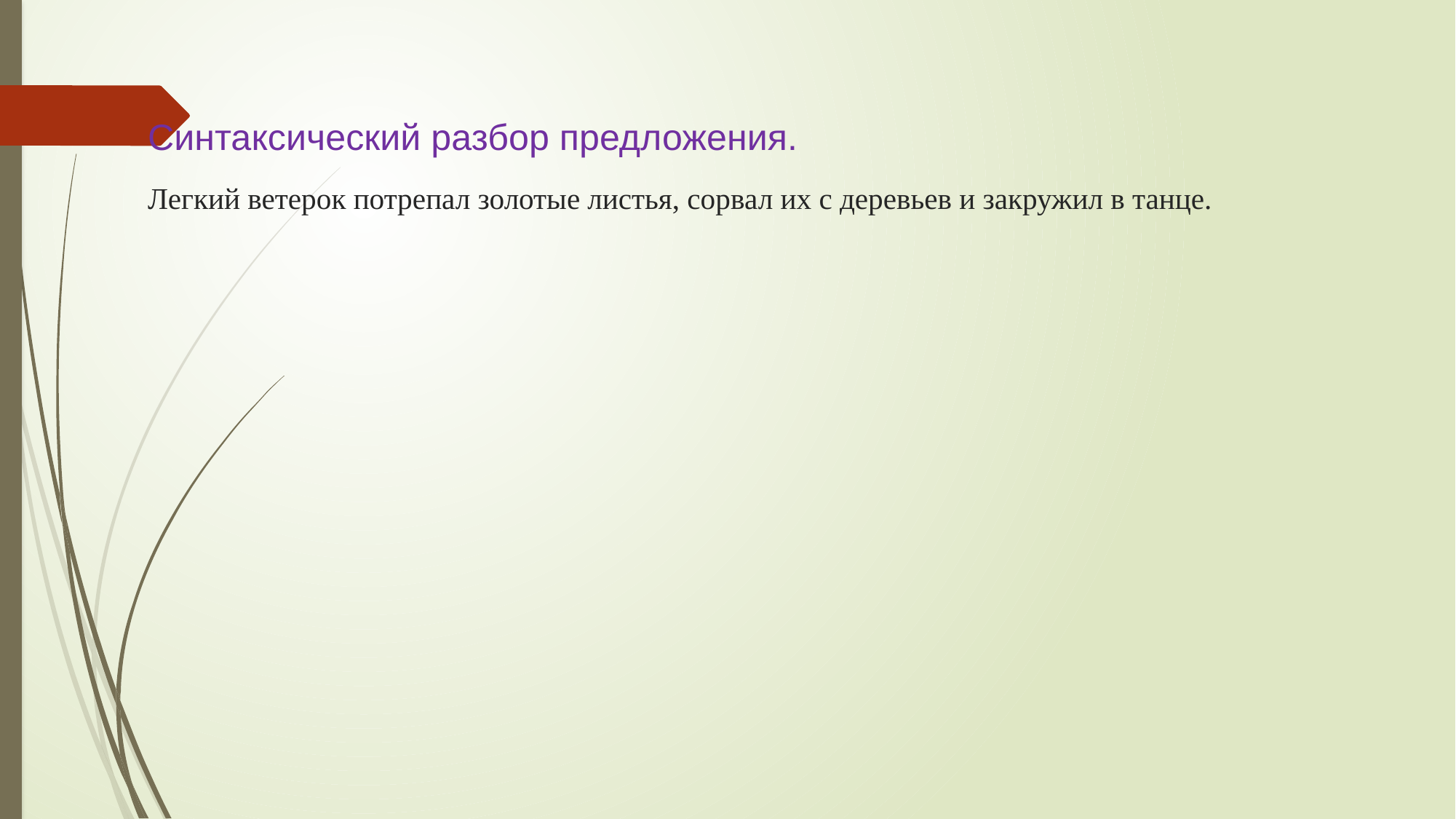

# Синтаксический разбор предложения.   Легкий ветерок потрепал золотые листья, сорвал их с деревьев и закружил в танце.